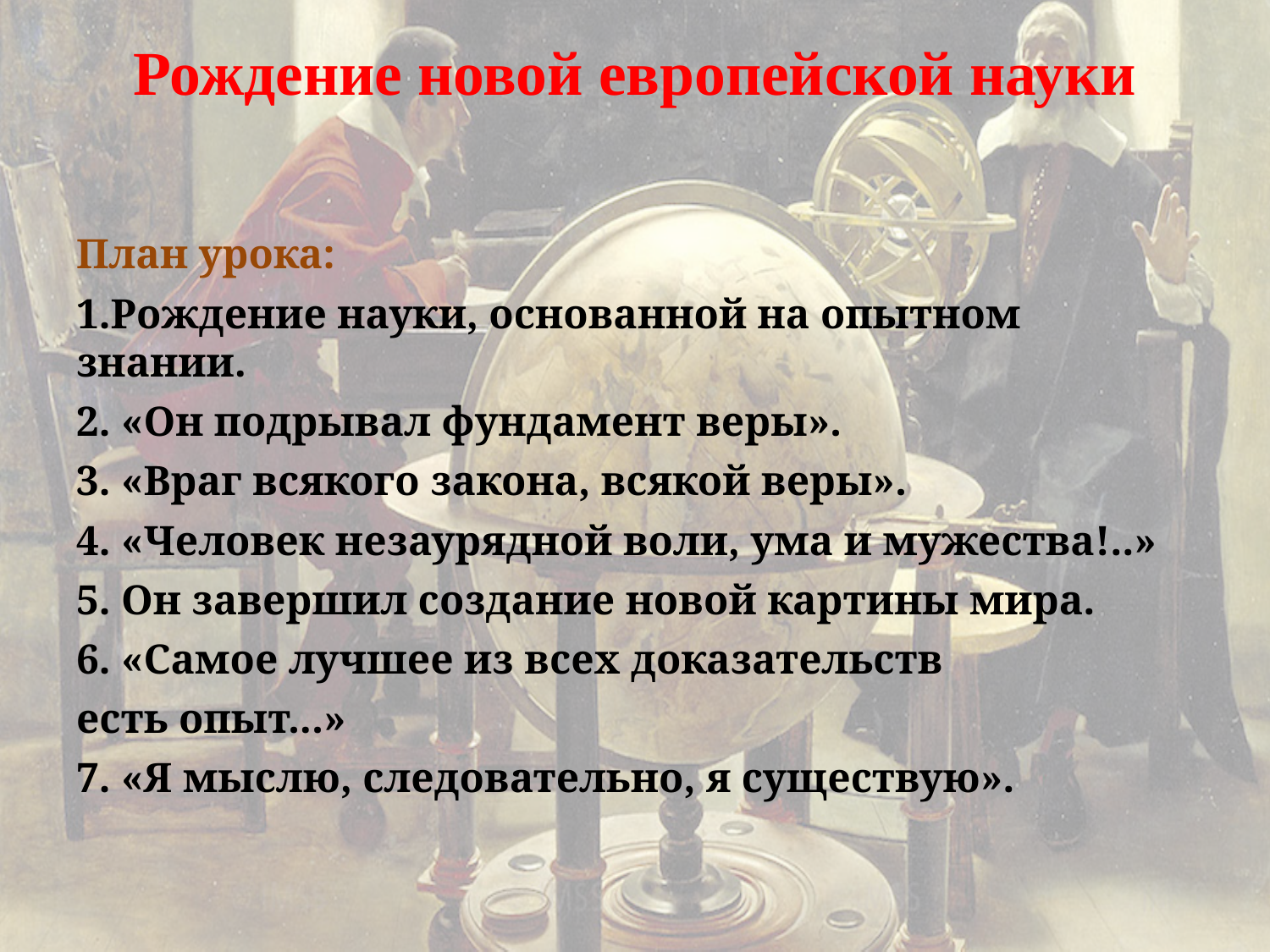

# Рождение новой европейской науки
План урока:
1.Рождение науки, основанной на опытном знании.
2. «Он подрывал фундамент веры».
3. «Враг всякого закона, всякой веры».
4. «Человек незаурядной воли, ума и мужества!..»
5. Он завершил создание новой картины мира.
6. «Самое лучшее из всех доказательств
есть опыт...»
7. «Я мыслю, следовательно, я существую».